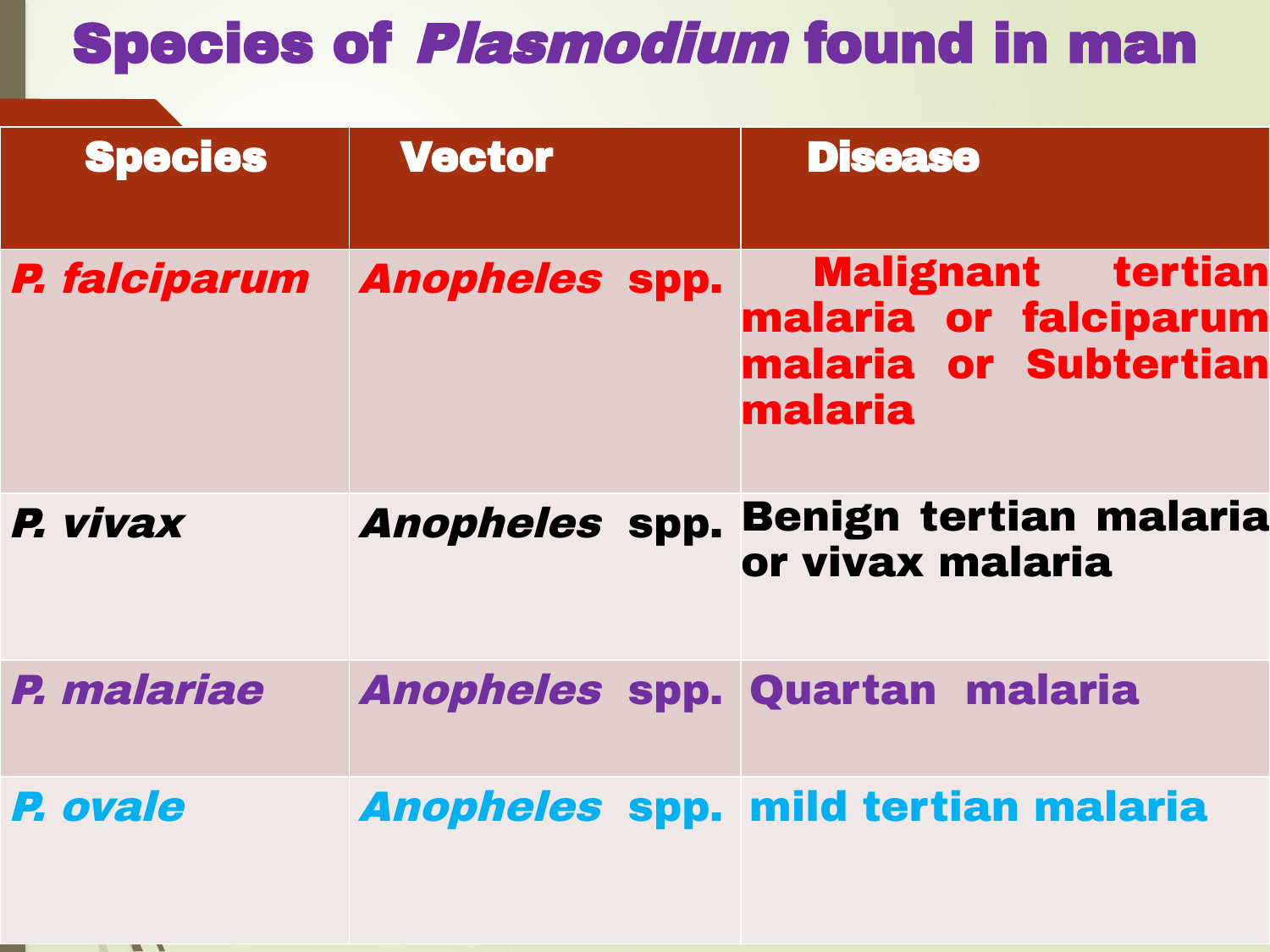

# Species of Plasmodium found in man
| Species | Vector | Disease |
| --- | --- | --- |
| P. falciparum | Anopheles spp. | Malignant tertian malaria or falciparum malaria or Subtertian malaria |
| P. vivax | Anopheles spp. | Benign tertian malaria or vivax malaria |
| P. malariae | Anopheles spp. | Quartan malaria |
| P. ovale | Anopheles spp. | mild tertian malaria |